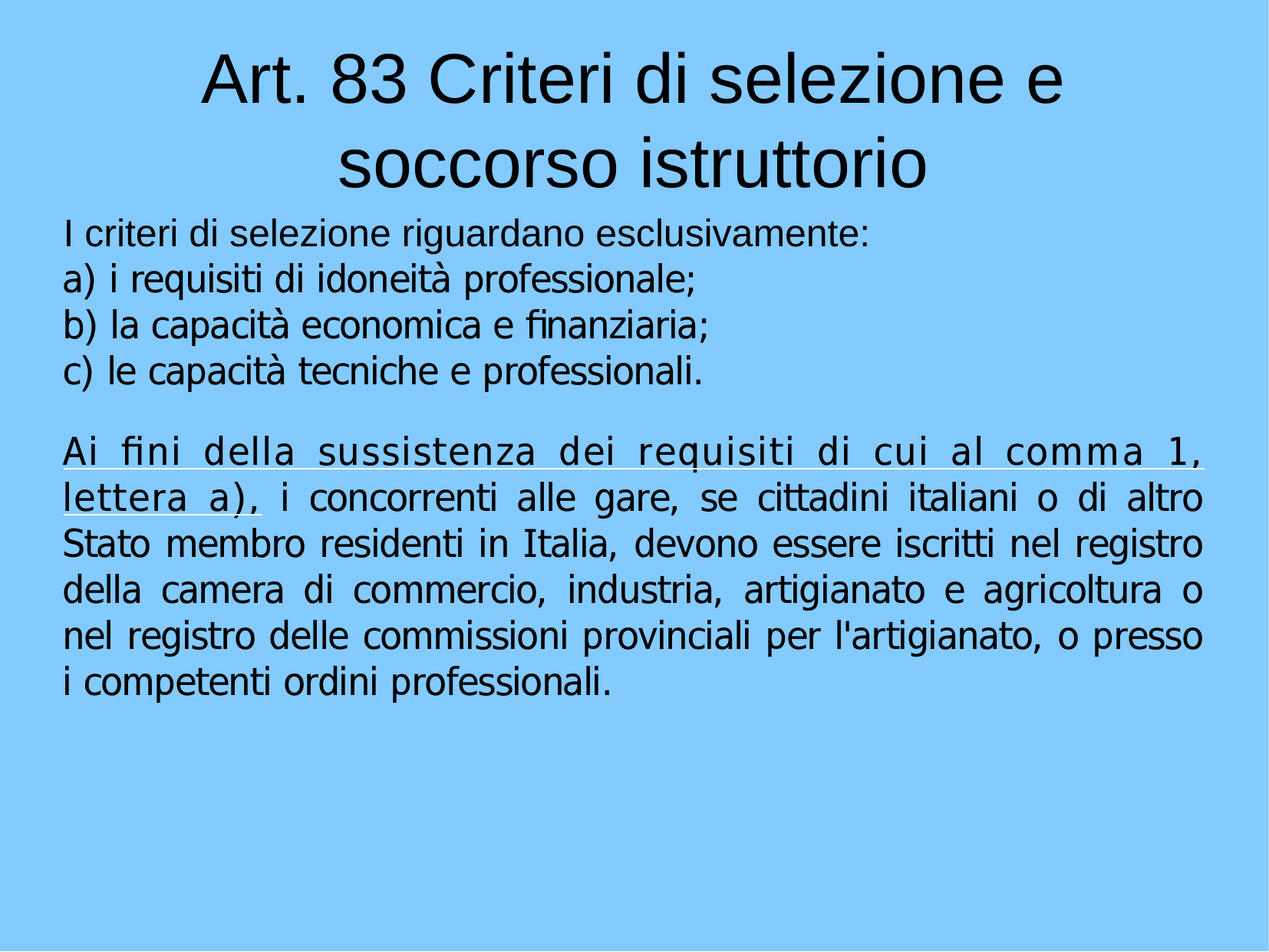

Art. 83 Criteri di selezione e soccorso istruttorio
I criteri di selezione riguardano esclusivamente:
a) i requisiti di idoneità professionale;
b) la capacità economica e finanziaria;
c) le capacità tecniche e professionali.

Ai fini della sussistenza dei requisiti di cui al comma 1, lettera a), i concorrenti alle gare, se cittadini italiani o di altro Stato membro residenti in Italia, devono essere iscritti nel registro della camera di commercio, industria, artigianato e agricoltura o nel registro delle commissioni provinciali per l'artigianato, o presso i competenti ordini professionali.